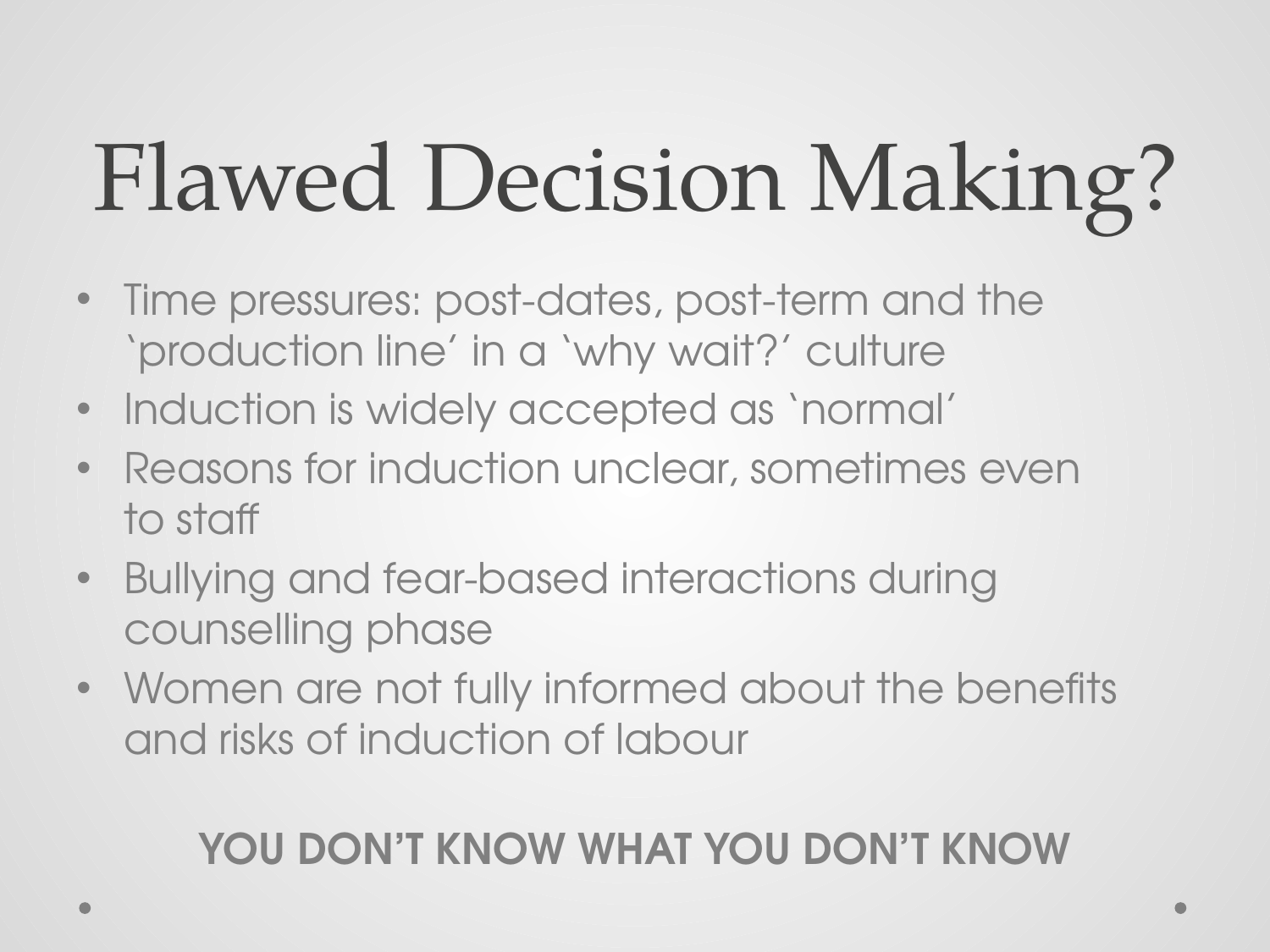

# Flawed Decision Making?
Time pressures: post-dates, post-term and the ‘production line’ in a ‘why wait?’ culture
Induction is widely accepted as ‘normal’
Reasons for induction unclear, sometimes even
to staff
Bullying and fear-based interactions during counselling phase
Women are not fully informed about the benefits and risks of induction of labour
YOU DON’T KNOW WHAT YOU DON’T KNOW